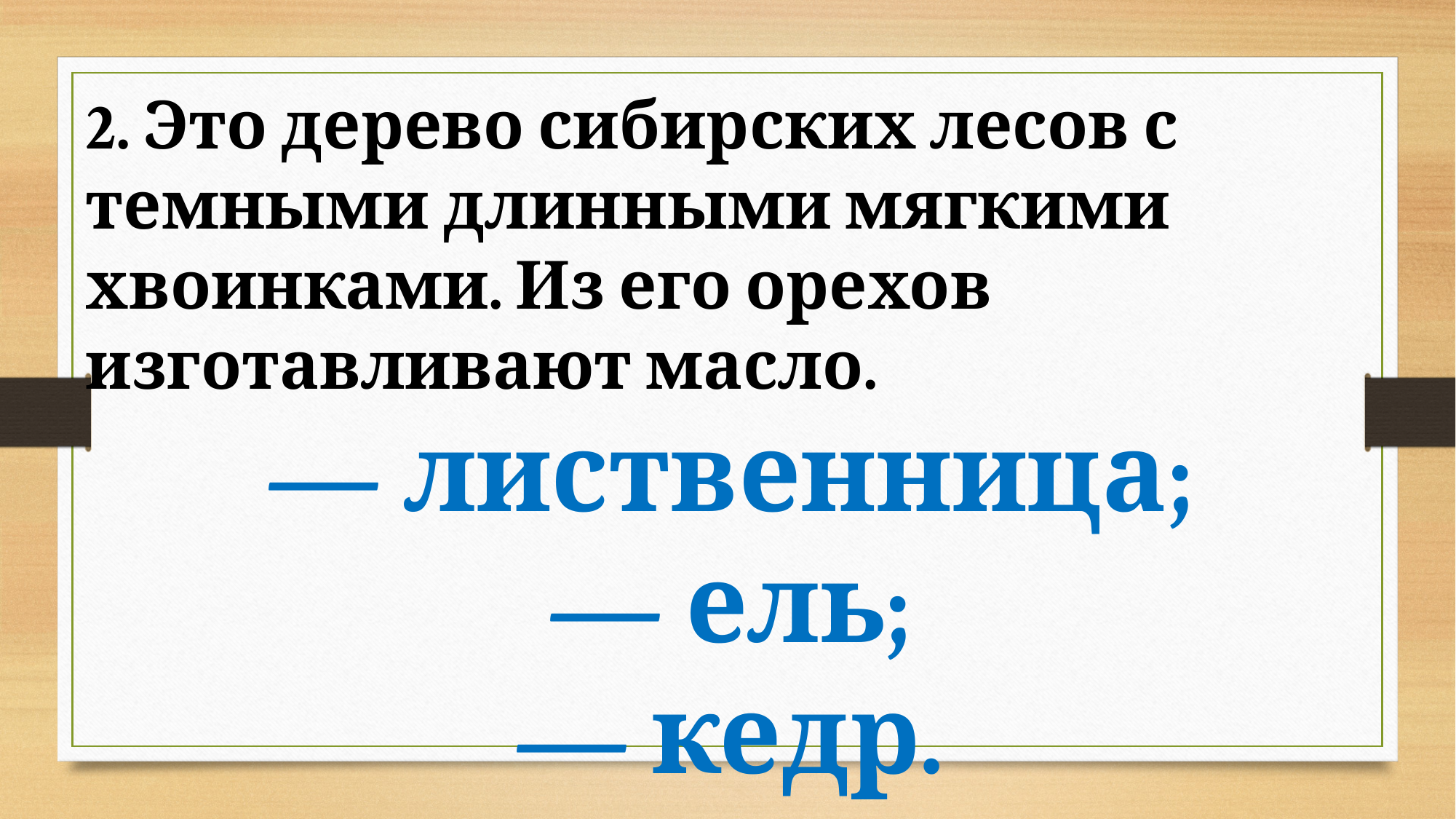

2. Это дерево сибирских лесов с темными длинными мягкими хвоинками. Из его орехов изготавливают масло.
— лиственница;
— ель;
— кедр.